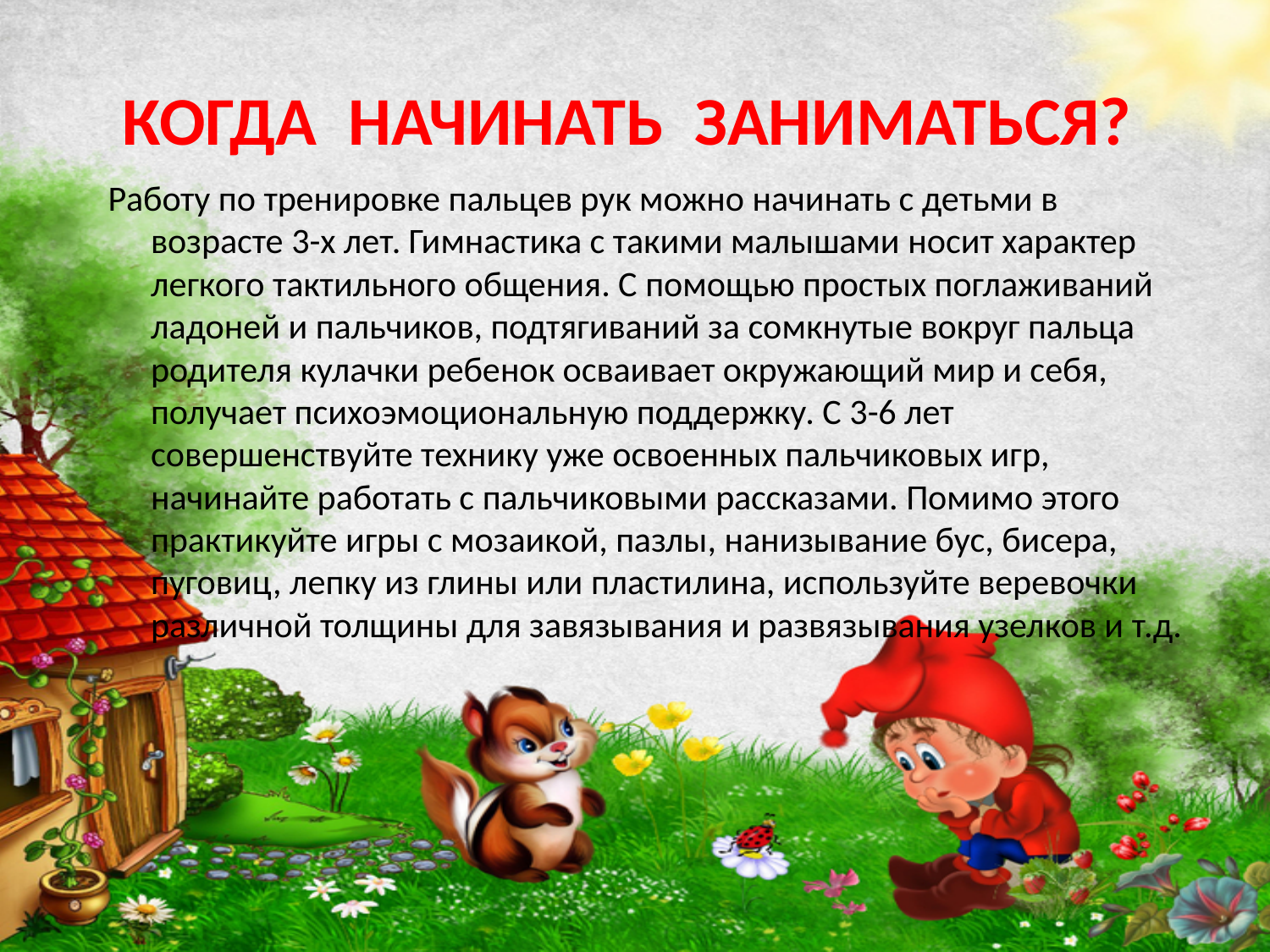

# КОГДА  НАЧИНАТЬ  ЗАНИМАТЬСЯ?
Работу по тренировке пальцев рук можно начинать с детьми в возрасте 3-х лет. Гимнастика с такими малышами носит характер легкого тактильного общения. С помощью простых поглаживаний ладоней и пальчиков, подтягиваний за сомкнутые вокруг пальца родителя кулачки ребенок осваивает окружающий мир и себя, получает психоэмоциональную поддержку. С 3-6 лет совершенствуйте технику уже освоенных пальчиковых игр, начинайте работать с пальчиковыми рассказами. Помимо этого практикуйте игры с мозаикой, пазлы, нанизывание бус, бисера, пуговиц, лепку из глины или пластилина, используйте веревочки различной толщины для завязывания и развязывания узелков и т.д.